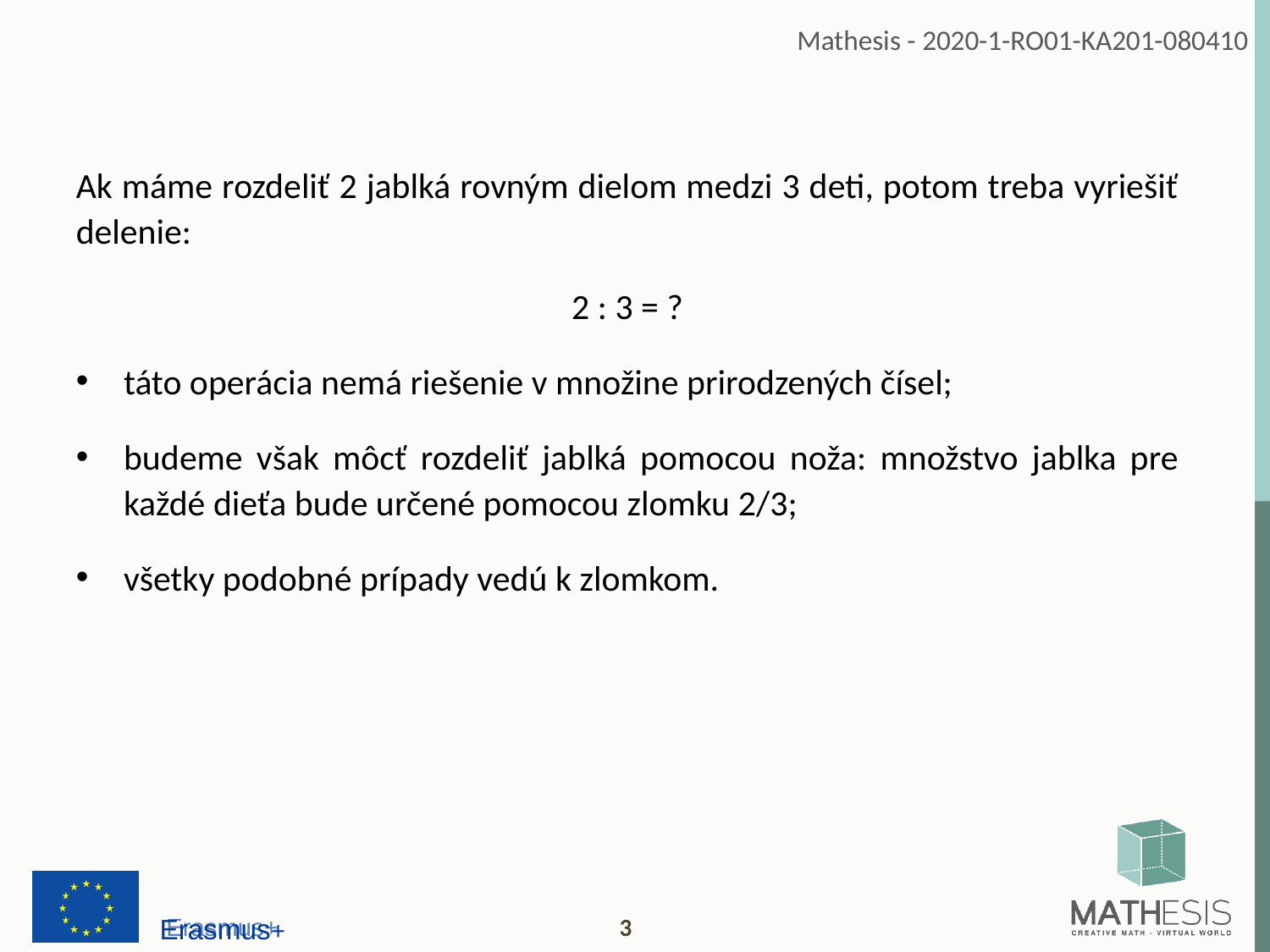

Ak máme rozdeliť 2 jablká rovným dielom medzi 3 deti, potom treba vyriešiť delenie:
2 : 3 = ?
táto operácia nemá riešenie v množine prirodzených čísel;
budeme však môcť rozdeliť jablká pomocou noža: množstvo jablka pre každé dieťa bude určené pomocou zlomku 2/3;
všetky podobné prípady vedú k zlomkom.